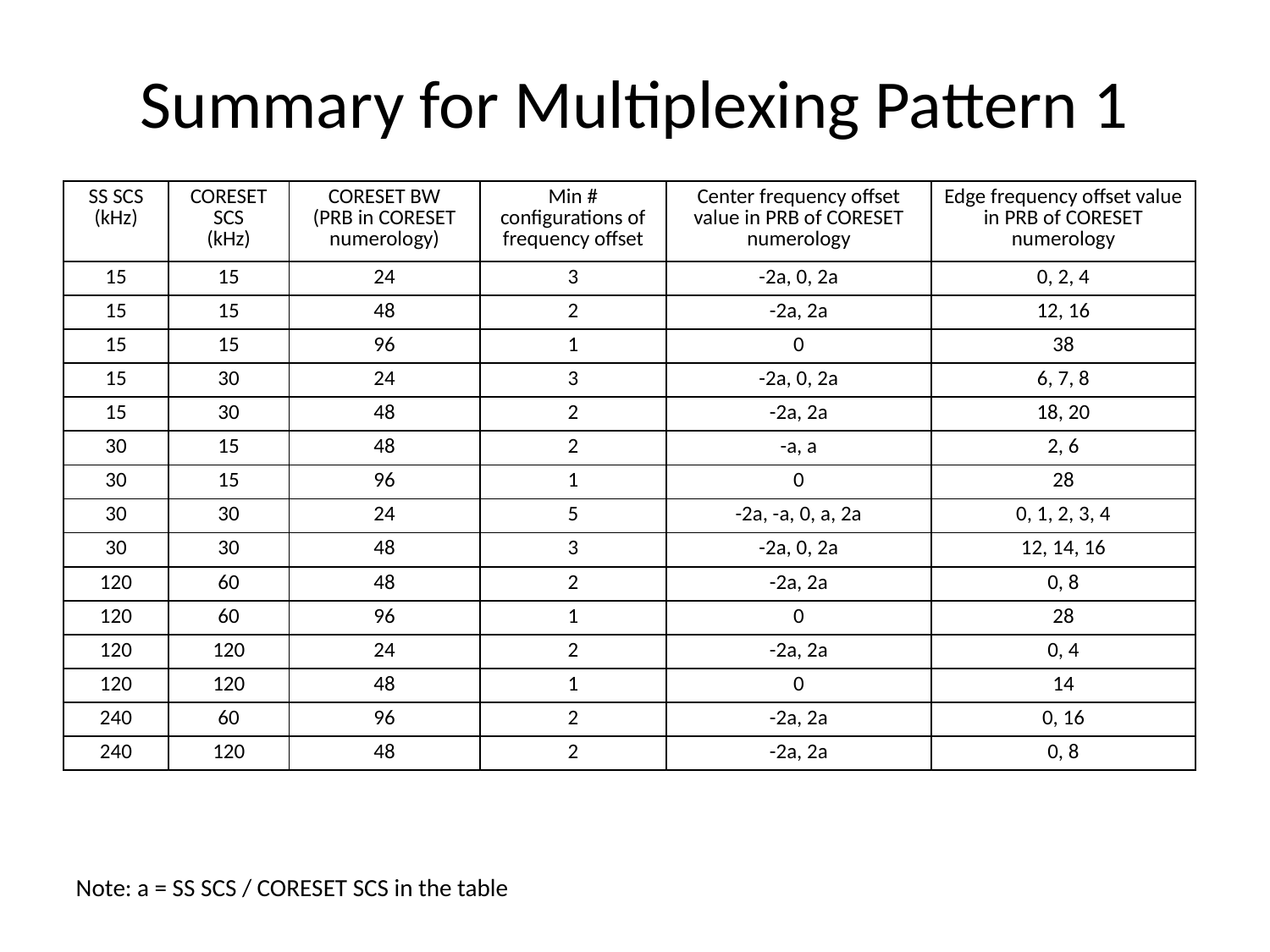

# Summary for Multiplexing Pattern 1
| SS SCS (kHz) | CORESET SCS (kHz) | CORESET BW (PRB in CORESET numerology) | Min # configurations of frequency offset | Center frequency offset value in PRB of CORESET numerology | Edge frequency offset value in PRB of CORESET numerology |
| --- | --- | --- | --- | --- | --- |
| 15 | 15 | 24 | 3 | -2a, 0, 2a | 0, 2, 4 |
| 15 | 15 | 48 | 2 | -2a, 2a | 12, 16 |
| 15 | 15 | 96 | 1 | 0 | 38 |
| 15 | 30 | 24 | 3 | -2a, 0, 2a | 6, 7, 8 |
| 15 | 30 | 48 | 2 | -2a, 2a | 18, 20 |
| 30 | 15 | 48 | 2 | -a, a | 2, 6 |
| 30 | 15 | 96 | 1 | 0 | 28 |
| 30 | 30 | 24 | 5 | -2a, -a, 0, a, 2a | 0, 1, 2, 3, 4 |
| 30 | 30 | 48 | 3 | -2a, 0, 2a | 12, 14, 16 |
| 120 | 60 | 48 | 2 | -2a, 2a | 0, 8 |
| 120 | 60 | 96 | 1 | 0 | 28 |
| 120 | 120 | 24 | 2 | -2a, 2a | 0, 4 |
| 120 | 120 | 48 | 1 | 0 | 14 |
| 240 | 60 | 96 | 2 | -2a, 2a | 0, 16 |
| 240 | 120 | 48 | 2 | -2a, 2a | 0, 8 |
Note: a = SS SCS / CORESET SCS in the table